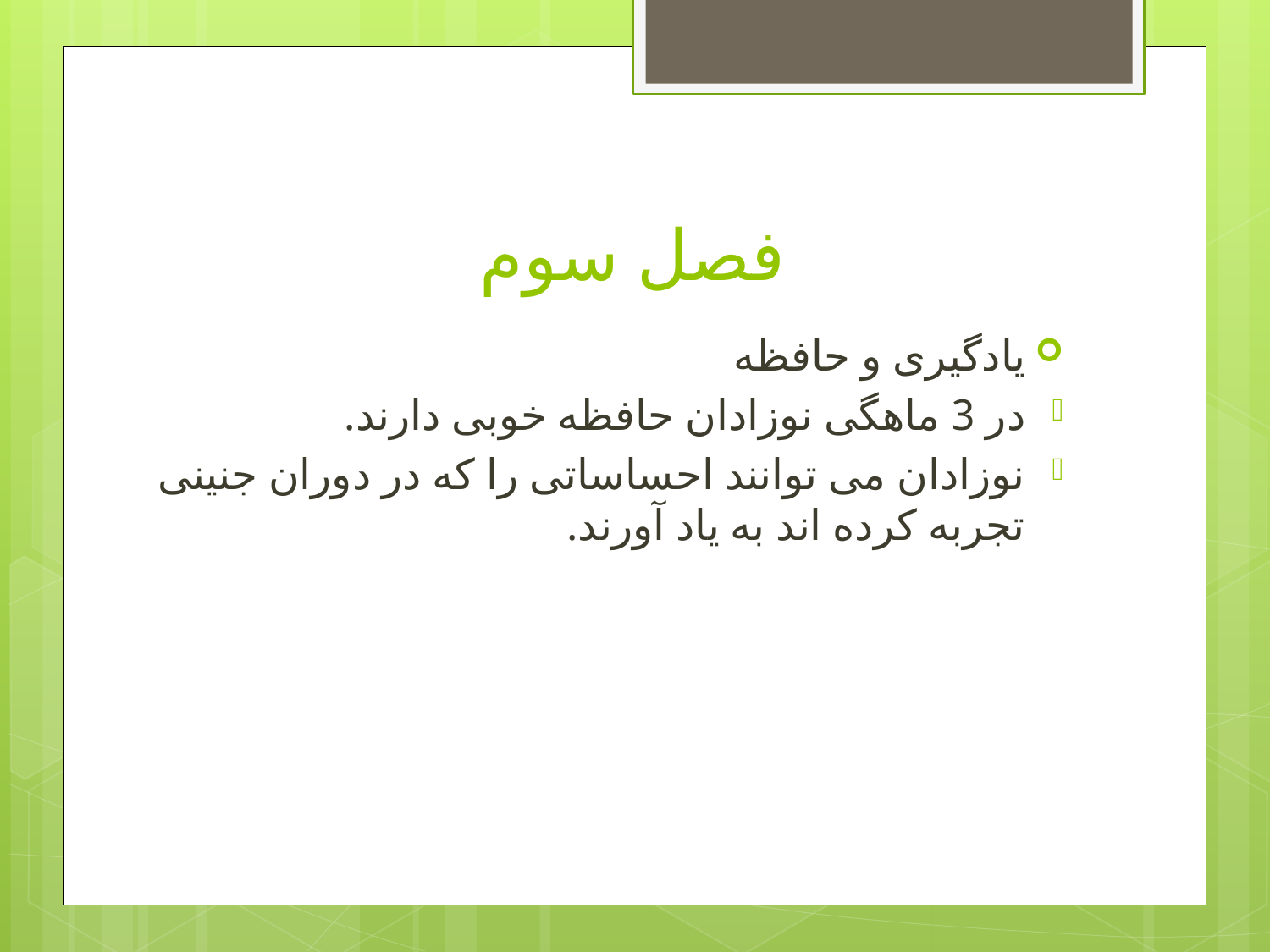

# فصل سوم
یادگیری و حافظه
در 3 ماهگی نوزادان حافظه خوبی دارند.
نوزادان می توانند احساساتی را که در دوران جنینی تجربه کرده اند به یاد آورند.